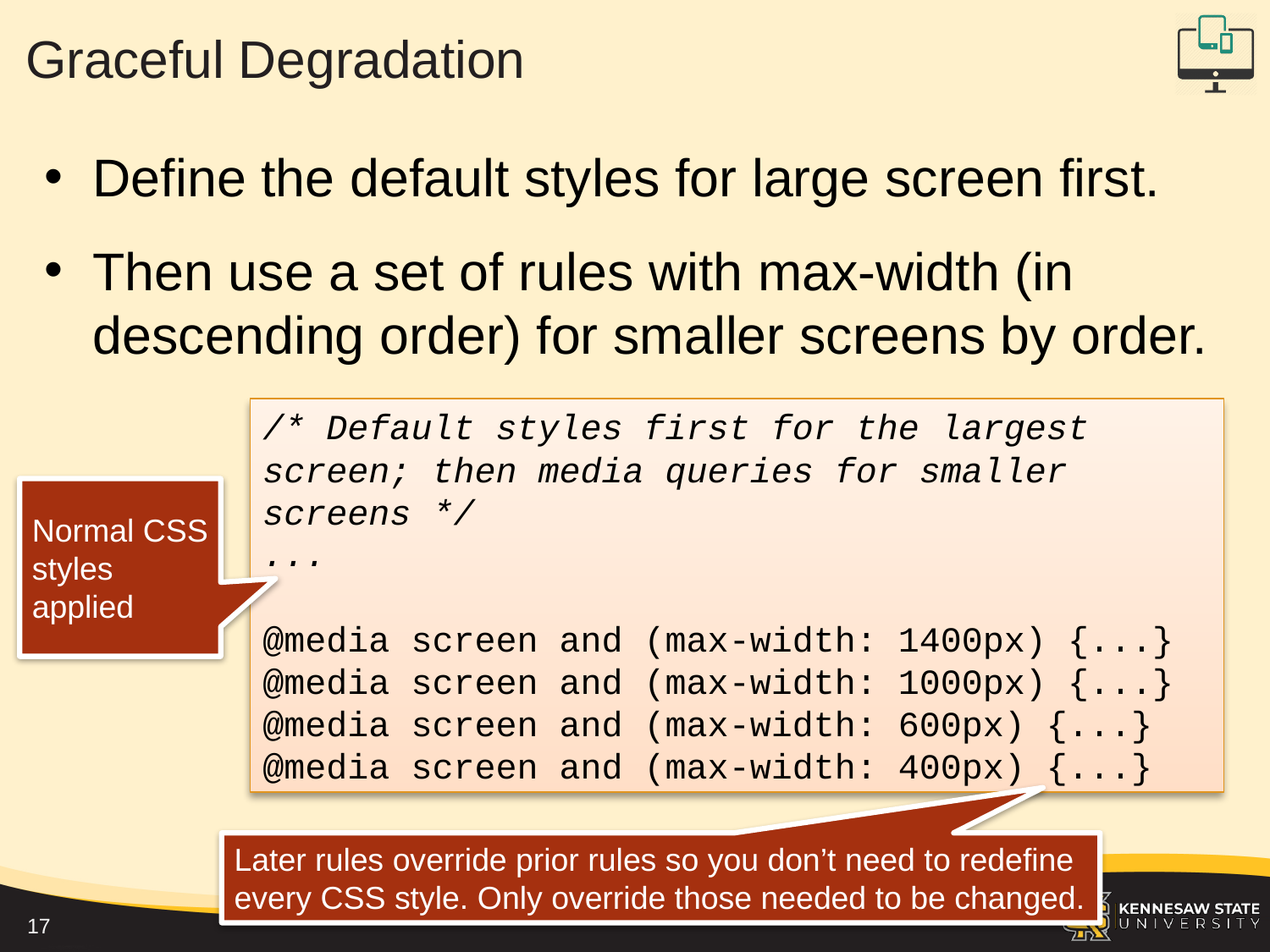

# Graceful Degradation
Define the default styles for large screen first.
Then use a set of rules with max-width (in descending order) for smaller screens by order.
/* Default styles first for the largest screen; then media queries for smaller screens */
...

@media screen and (max-width: 1400px) {...}
@media screen and (max-width: 1000px) {...}
@media screen and (max-width: 600px) {...}
@media screen and (max-width: 400px) {...}
Normal CSS styles applied
Later rules override prior rules so you don’t need to redefine every CSS style. Only override those needed to be changed.
17